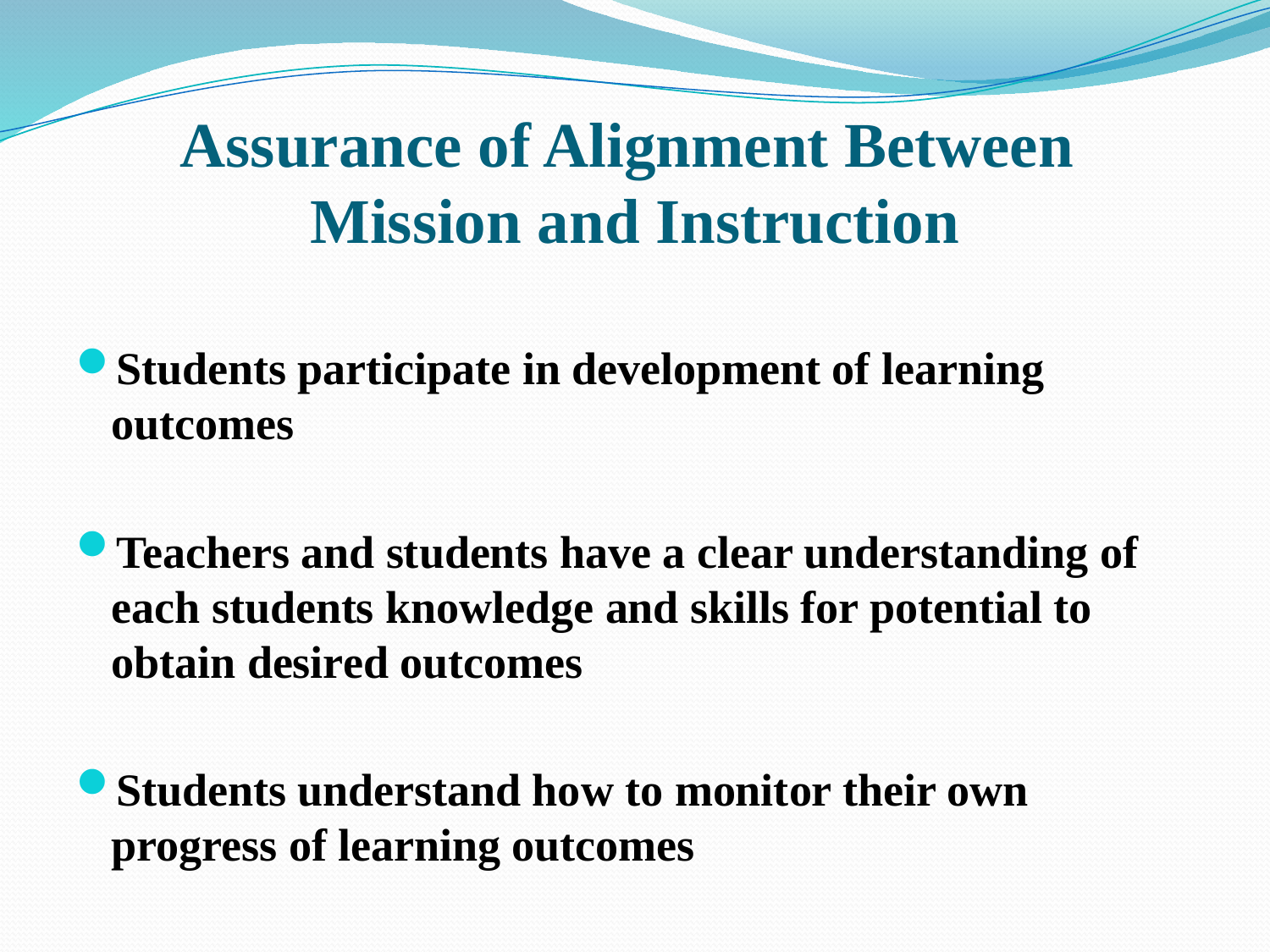

# Assurance of Alignment Between Mission and Instruction

Students participate in development of learning outcomes

Teachers and students have a clear understanding of each students knowledge and skills for potential to obtain desired outcomes

Students understand how to monitor their own progress of learning outcomes